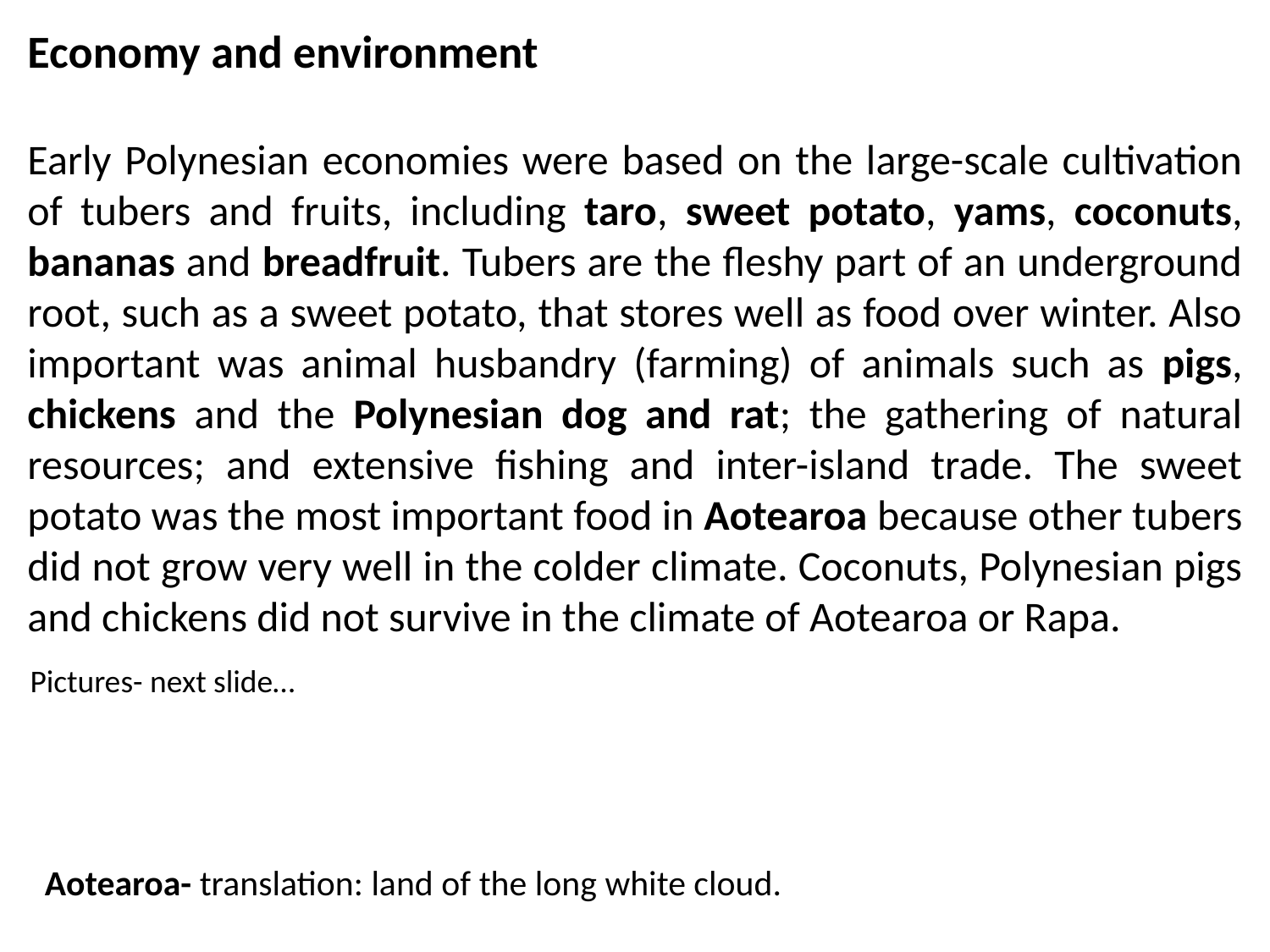

Economy and environment

Early Polynesian economies were based on the large-scale cultivation of tubers and fruits, including taro, sweet potato, yams, coconuts, bananas and breadfruit. Tubers are the fleshy part of an underground root, such as a sweet potato, that stores well as food over winter. Also important was animal husbandry (farming) of animals such as pigs, chickens and the Polynesian dog and rat; the gathering of natural resources; and extensive fishing and inter-island trade. The sweet potato was the most important food in Aotearoa because other tubers did not grow very well in the colder climate. Coconuts, Polynesian pigs and chickens did not survive in the climate of Aotearoa or Rapa.
Pictures- next slide…
Aotearoa- translation: land of the long white cloud.